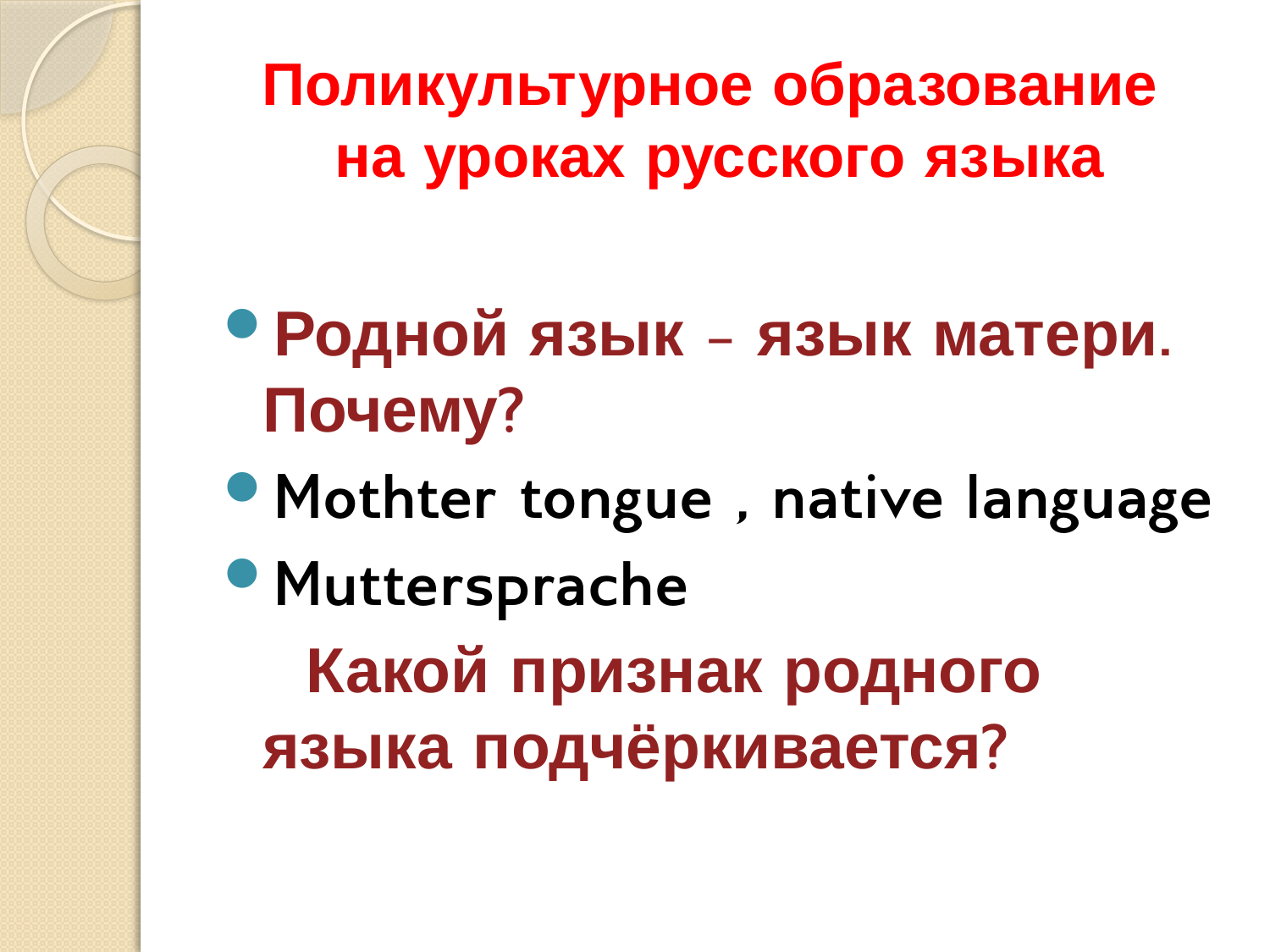

# Поликультурное образование на уроках русского языка
Родной язык – язык матери. Почему?
Mothter tongue , native language
Muttersprache
    Какой признак родного языка подчёркивается?